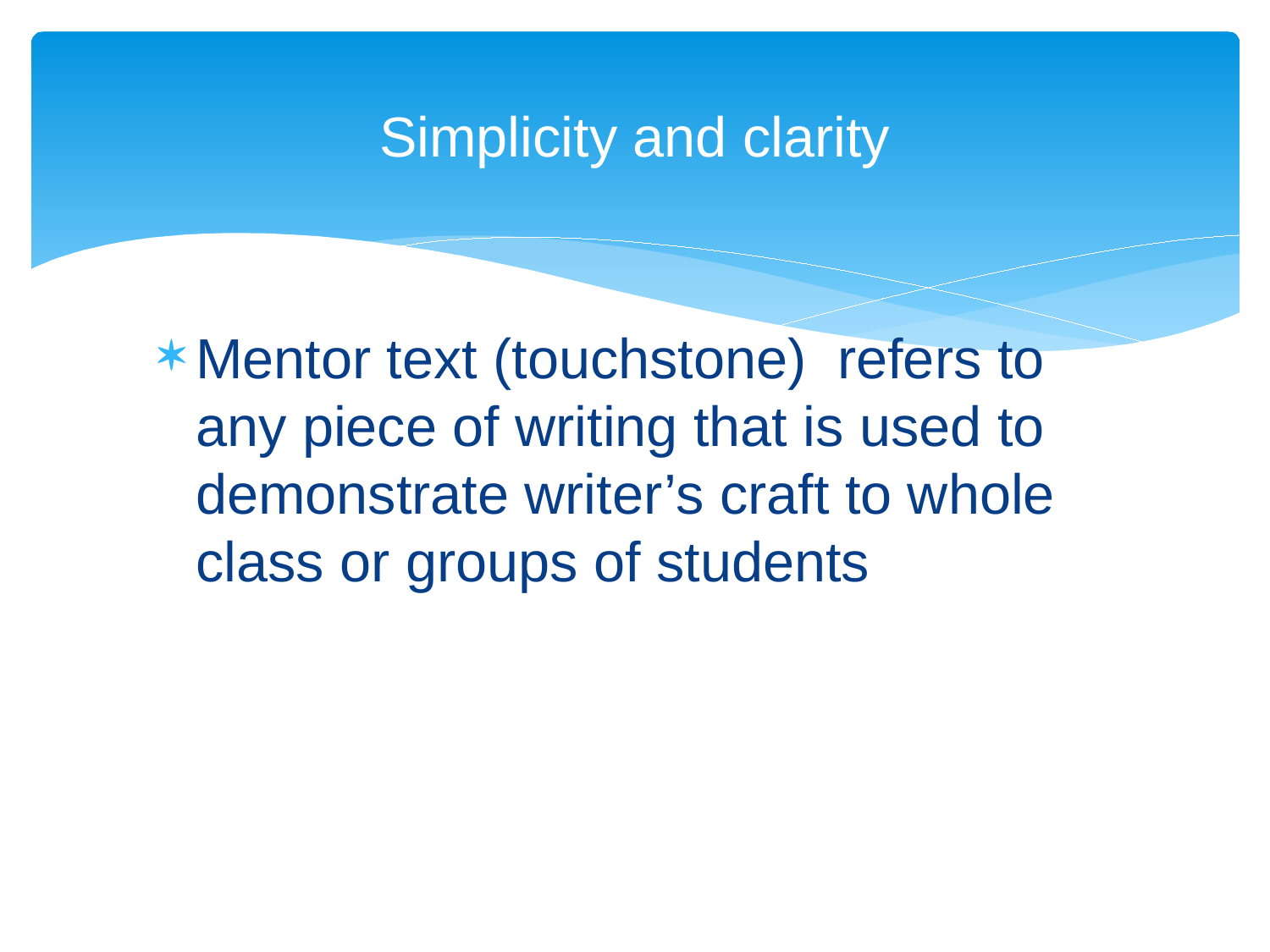

# Simplicity and clarity
Mentor text (touchstone)  refers to any piece of writing that is used to demonstrate writer’s craft to whole class or groups of students